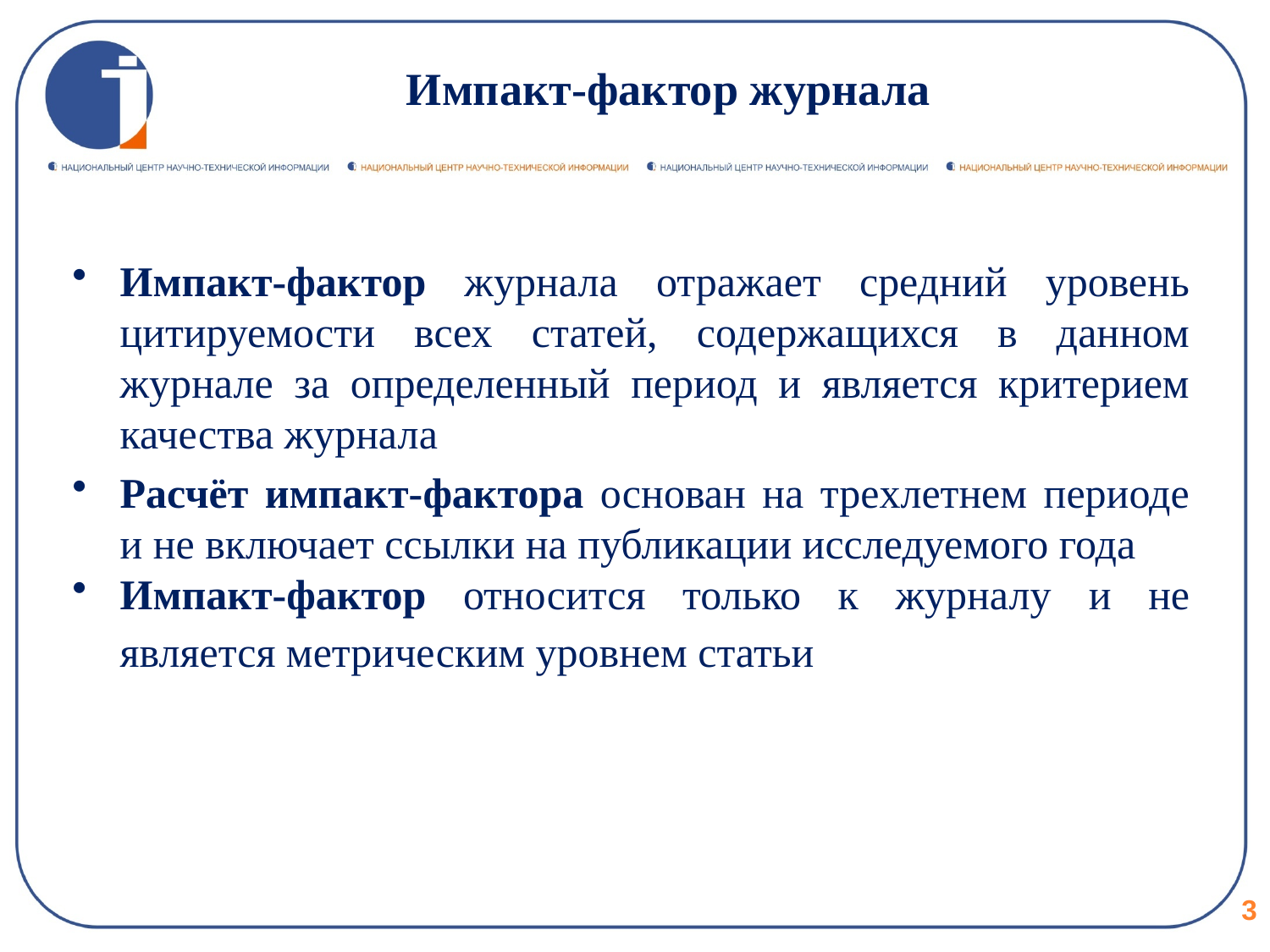

# Импакт-фактор журнала
Импакт-фактор журнала отражает средний уровень цитируемости всех статей, содержащихся в данном журнале за определенный период и является критерием качества журнала
Расчёт импакт-фактора основан на трeхлетнем периоде и не включает ссылки на публикации исследуемого года
Импакт-фактор относится только к журналу и не является метрическим уровнем статьи

3